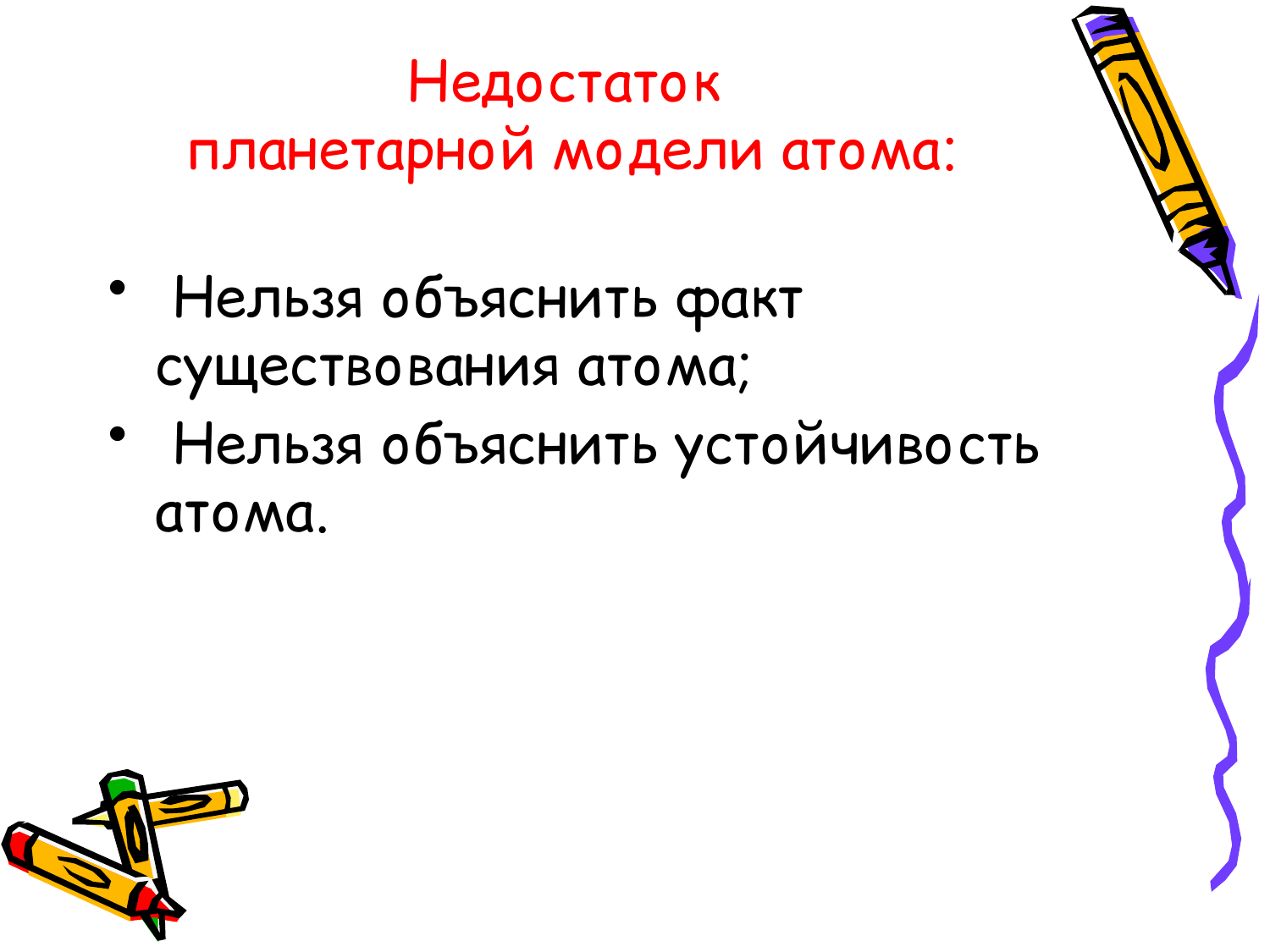

# Недостаток планетарной модели атома:
 Нельзя объяснить факт существования атома;
 Нельзя объяснить устойчивость атома.